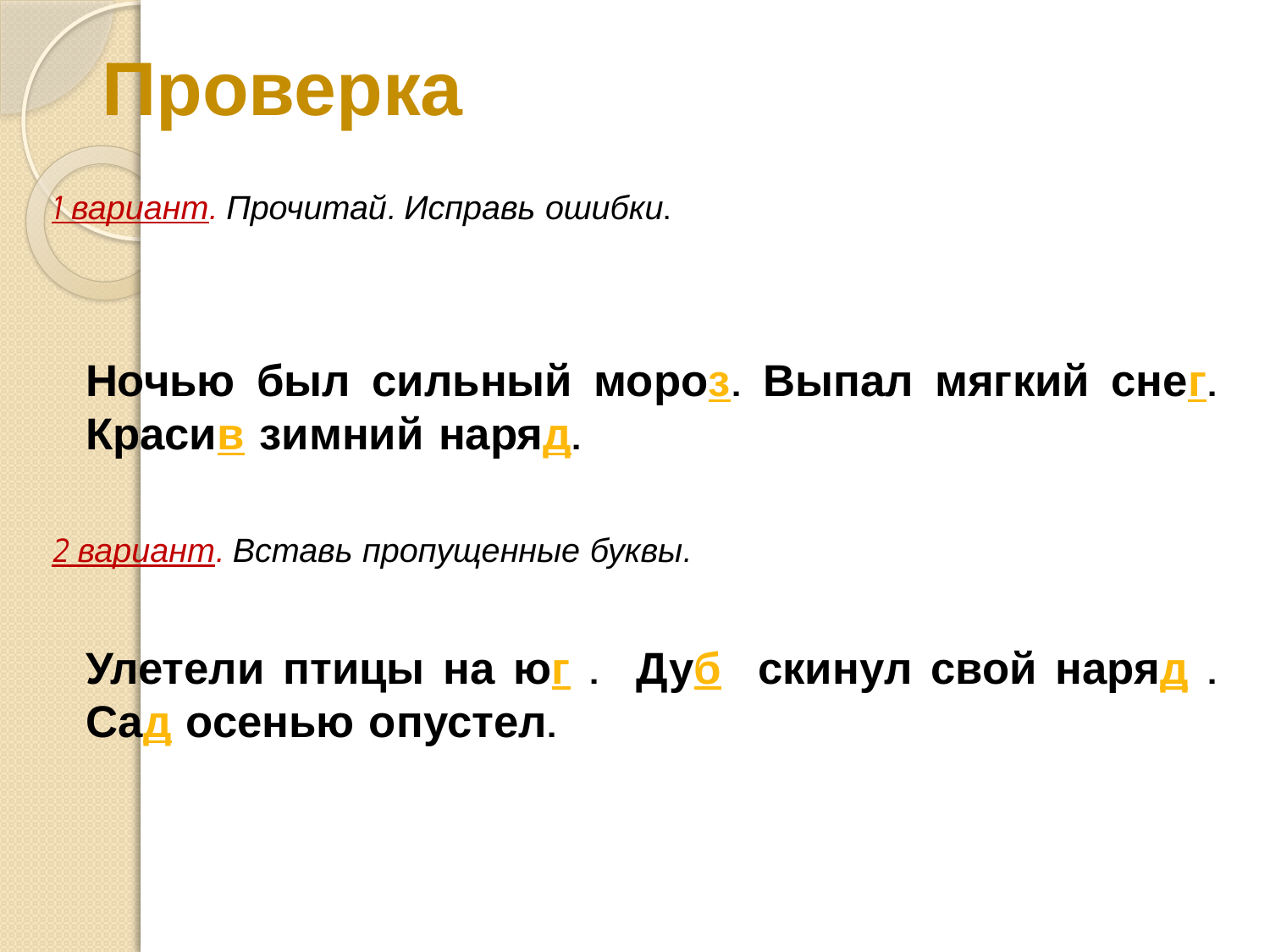

# Проверка
1 вариант. Прочитай. Исправь ошибки.

		Ночью был сильный мороз. Выпал мягкий снег. Красив зимний наряд.

2 вариант. Вставь пропущенные буквы.

		Улетели птицы на юг .  Дуб  скинул свой наряд . Сад осенью опустел.